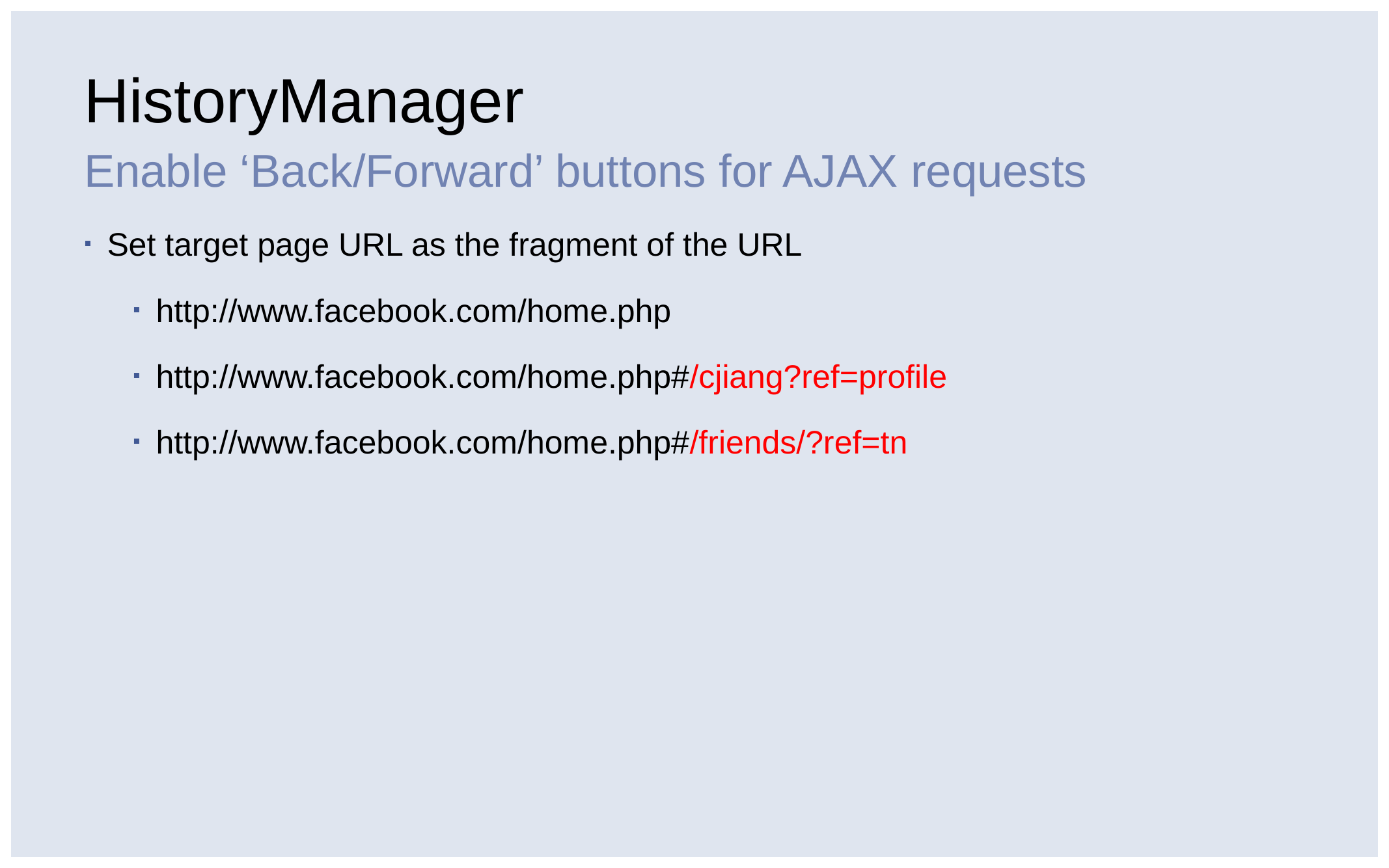

HistoryManager
Enable ‘Back/Forward’ buttons for AJAX requests
Set target page URL as the fragment of the URL
http://www.facebook.com/home.php
http://www.facebook.com/home.php#/cjiang?ref=profile
http://www.facebook.com/home.php#/friends/?ref=tn